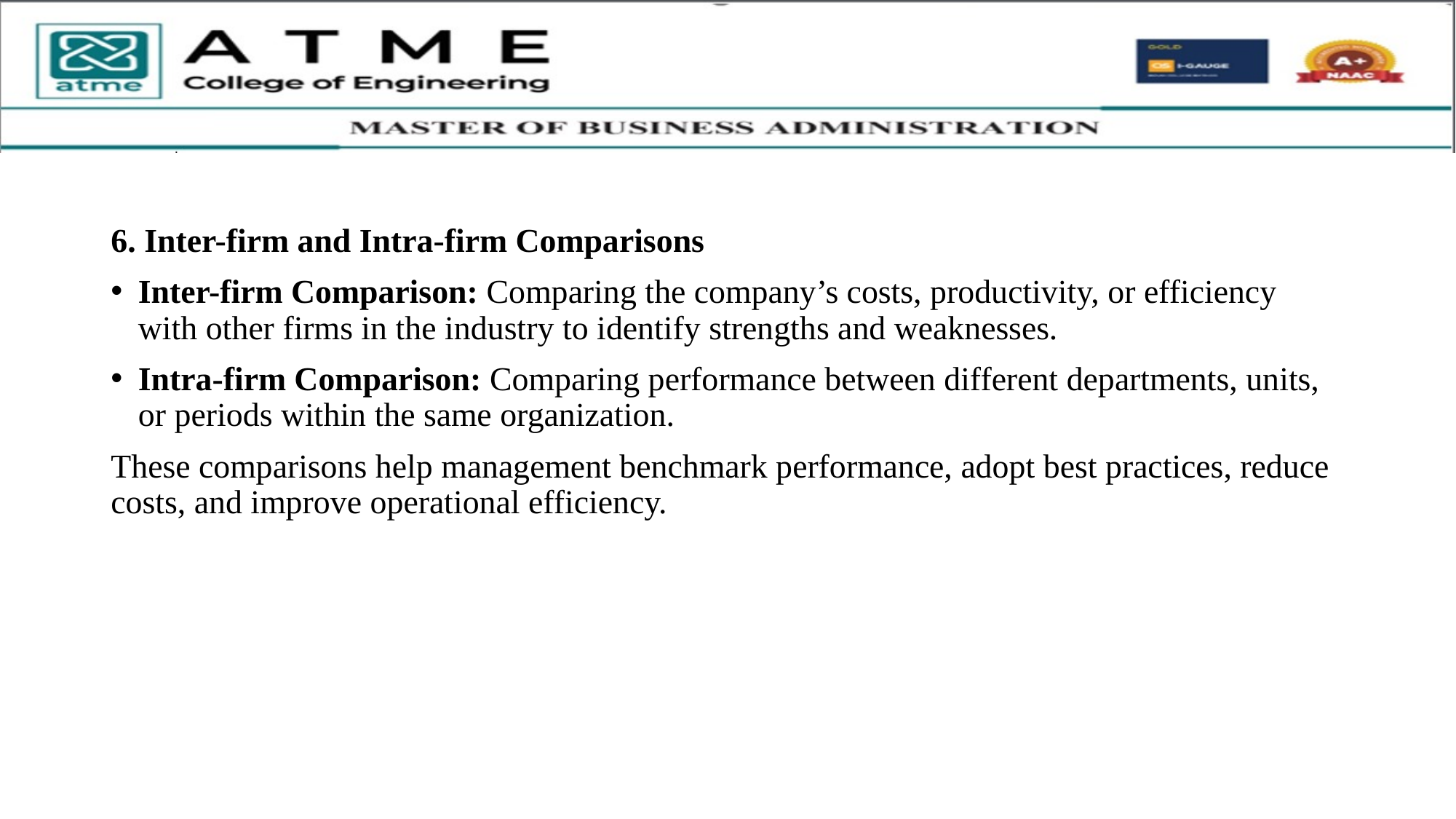

6. Inter-firm and Intra-firm Comparisons
Inter-firm Comparison: Comparing the company’s costs, productivity, or efficiency with other firms in the industry to identify strengths and weaknesses.
Intra-firm Comparison: Comparing performance between different departments, units, or periods within the same organization.
These comparisons help management benchmark performance, adopt best practices, reduce costs, and improve operational efficiency.